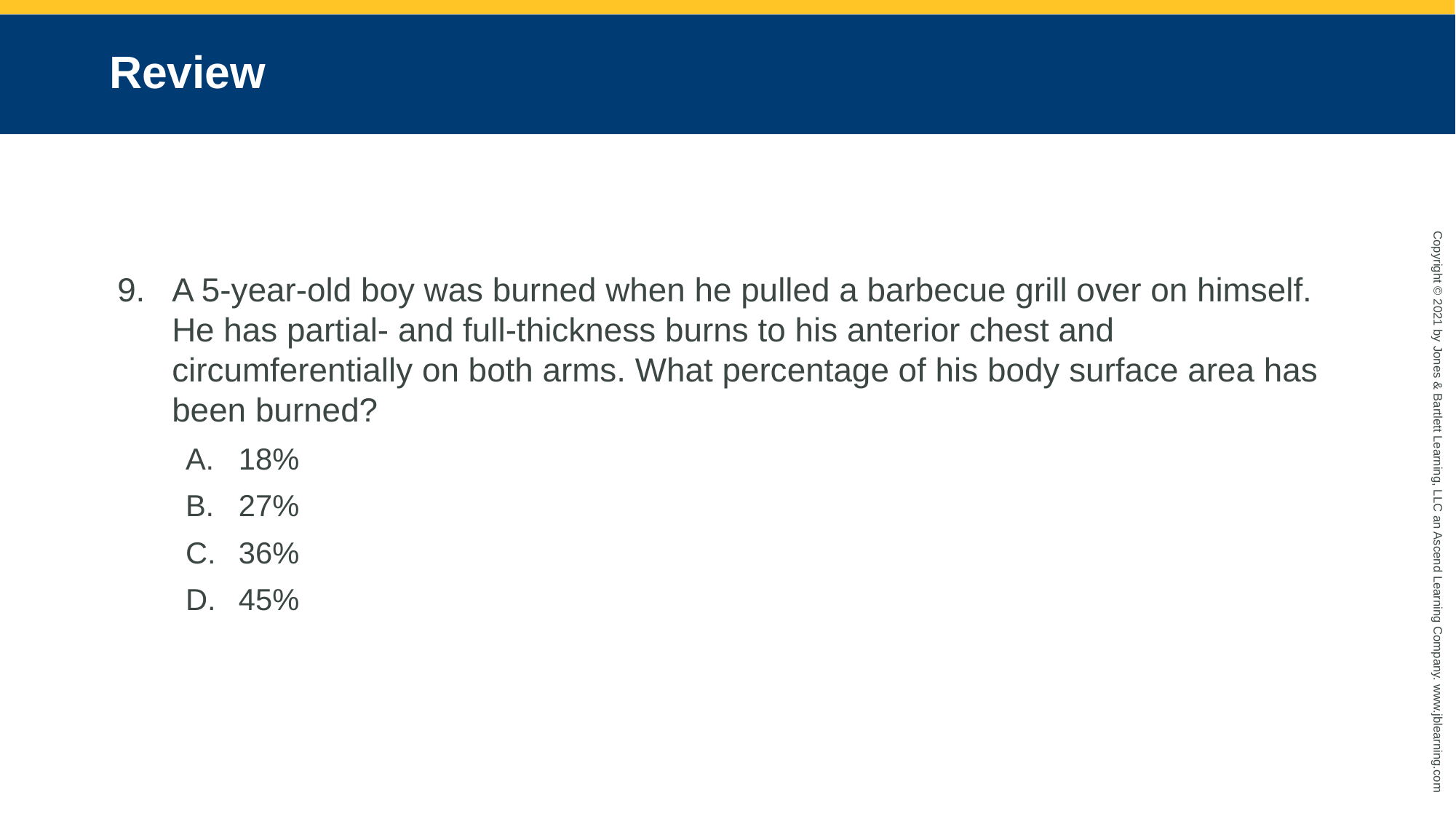

# Review
A 5-year-old boy was burned when he pulled a barbecue grill over on himself. He has partial- and full-thickness burns to his anterior chest and circumferentially on both arms. What percentage of his body surface area has been burned?
18%
27%
36%
45%